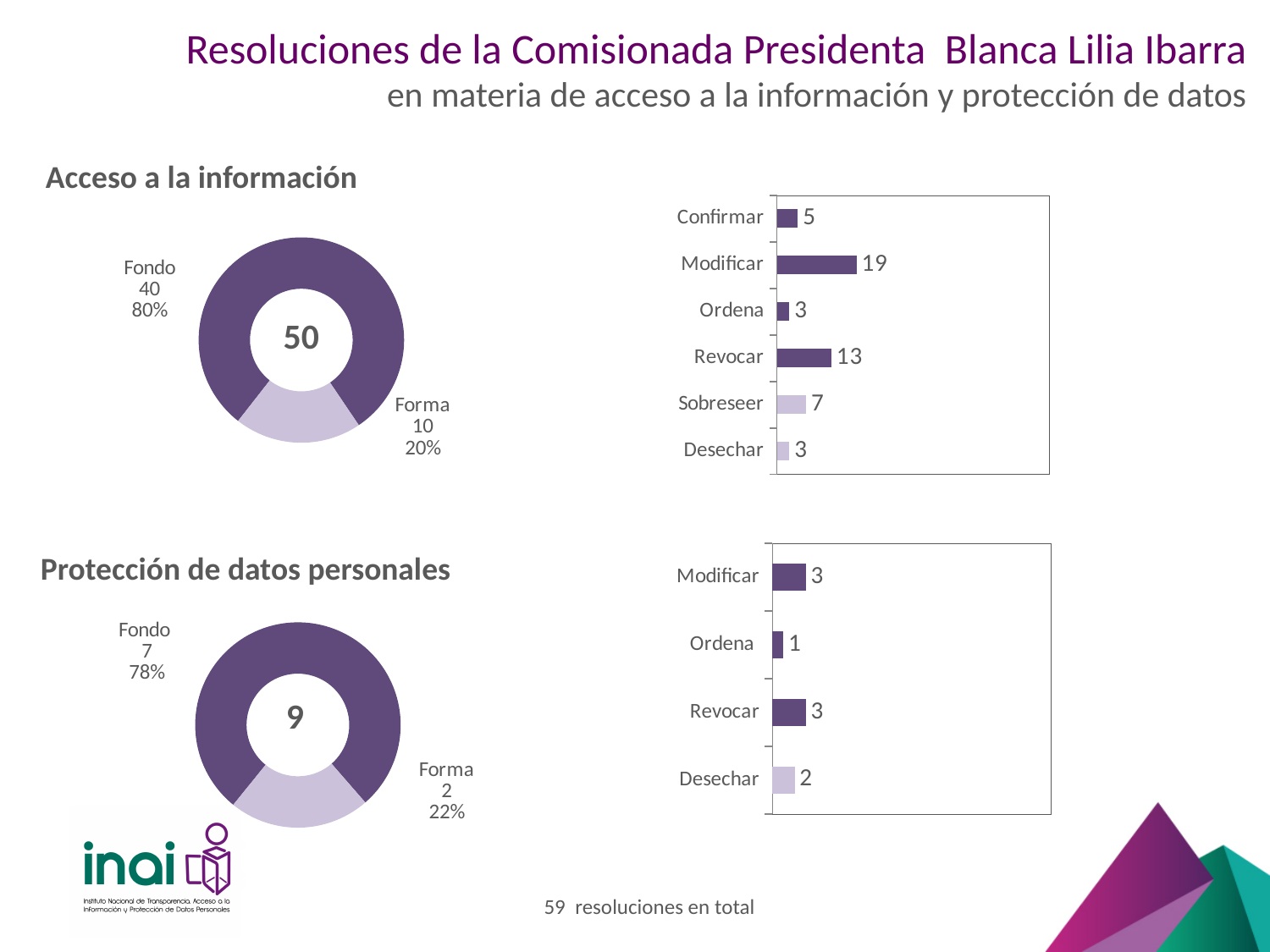

# Resoluciones de la Comisionada Presidenta  Blanca Lilia Ibarra en materia de acceso a la información y protección de datos
Acceso a la información

### Chart

| Category | Acceso |
|---|---|
| Desechar | 3.0 |
| Sobreseer | 7.0 |
| Revocar | 13.0 |
| Ordena | 3.0 |
| Modificar | 19.0 |
| Confirmar | 5.0 |

### Chart

| Category | Recurso |
|---|---|
| Fondo | 40.0 |
| Forma | 10.0 |
50

### Chart

| Category | Datos |
|---|---|
| Desechar | 2.0 |
| Revocar | 3.0 |
| Ordena  | 1.0 |
| Modificar | 3.0 |
Protección de datos personales

### Chart

| Category | Recurso |
|---|---|
| Fondo  | 7.0 |
| Forma | 2.0 |
59  resoluciones en total